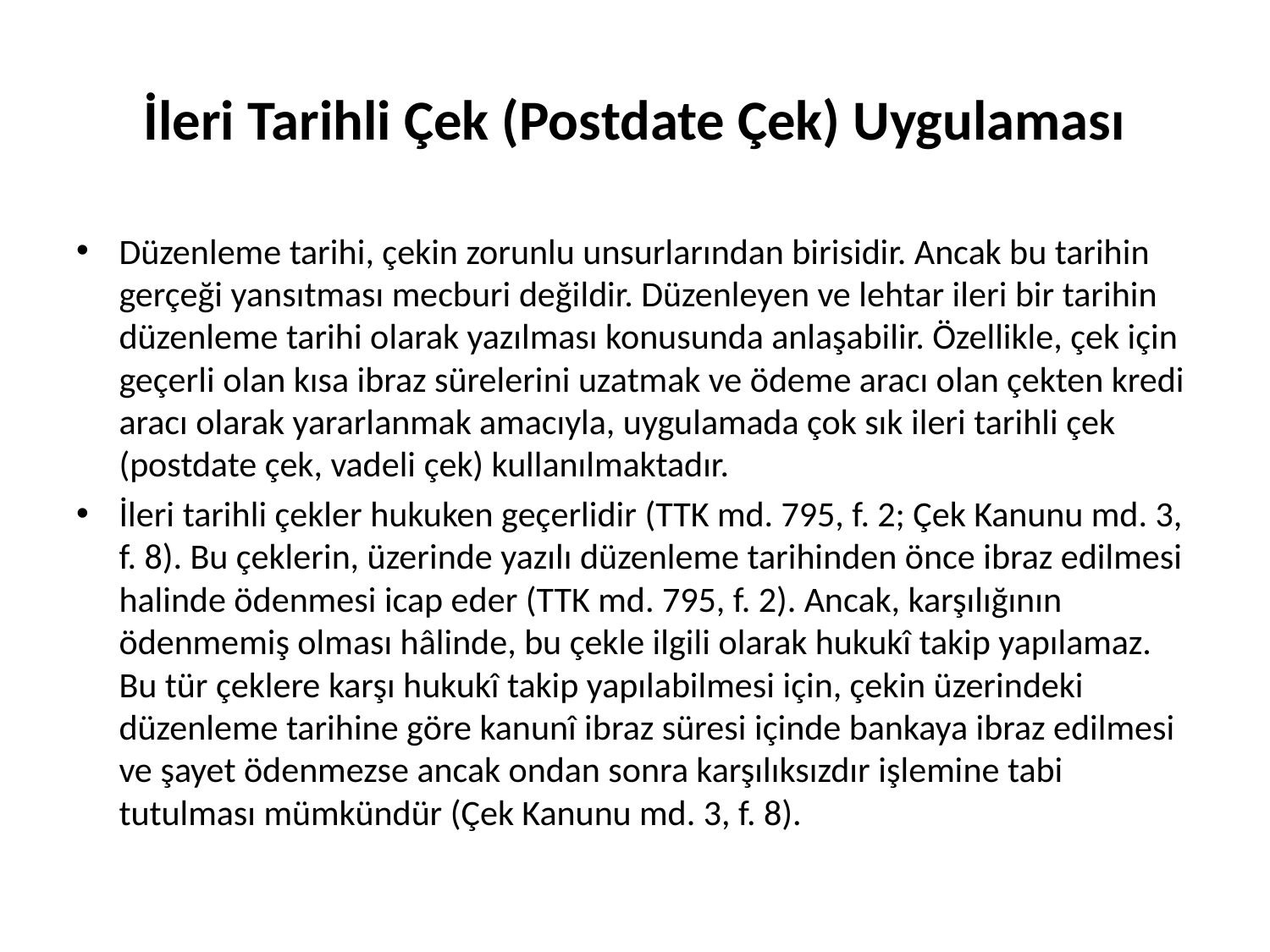

# İleri Tarihli Çek (Postdate Çek) Uygulaması
Düzenleme tarihi, çekin zorunlu unsurlarından birisidir. Ancak bu tarihin gerçeği yansıtması mecburi değildir. Düzenleyen ve lehtar ileri bir tarihin düzenleme tarihi olarak yazılması konusunda anlaşabilir. Özellikle, çek için geçerli olan kısa ibraz sürelerini uzatmak ve ödeme aracı olan çekten kredi aracı olarak yararlanmak amacıyla, uygulamada çok sık ileri tarihli çek (postdate çek, vadeli çek) kullanılmaktadır.
İleri tarihli çekler hukuken geçerlidir (TTK md. 795, f. 2; Çek Kanunu md. 3, f. 8). Bu çeklerin, üzerinde yazılı düzenleme tarihinden önce ibraz edilmesi halinde ödenmesi icap eder (TTK md. 795, f. 2). Ancak, karşılığının ödenmemiş olması hâlinde, bu çekle ilgili olarak hukukî takip yapılamaz. Bu tür çeklere karşı hukukî takip yapılabilmesi için, çekin üzerindeki düzenleme tarihine göre kanunî ibraz süresi içinde bankaya ibraz edilmesi ve şayet ödenmezse ancak ondan sonra karşılıksızdır işlemine tabi tutulması mümkündür (Çek Kanunu md. 3, f. 8).